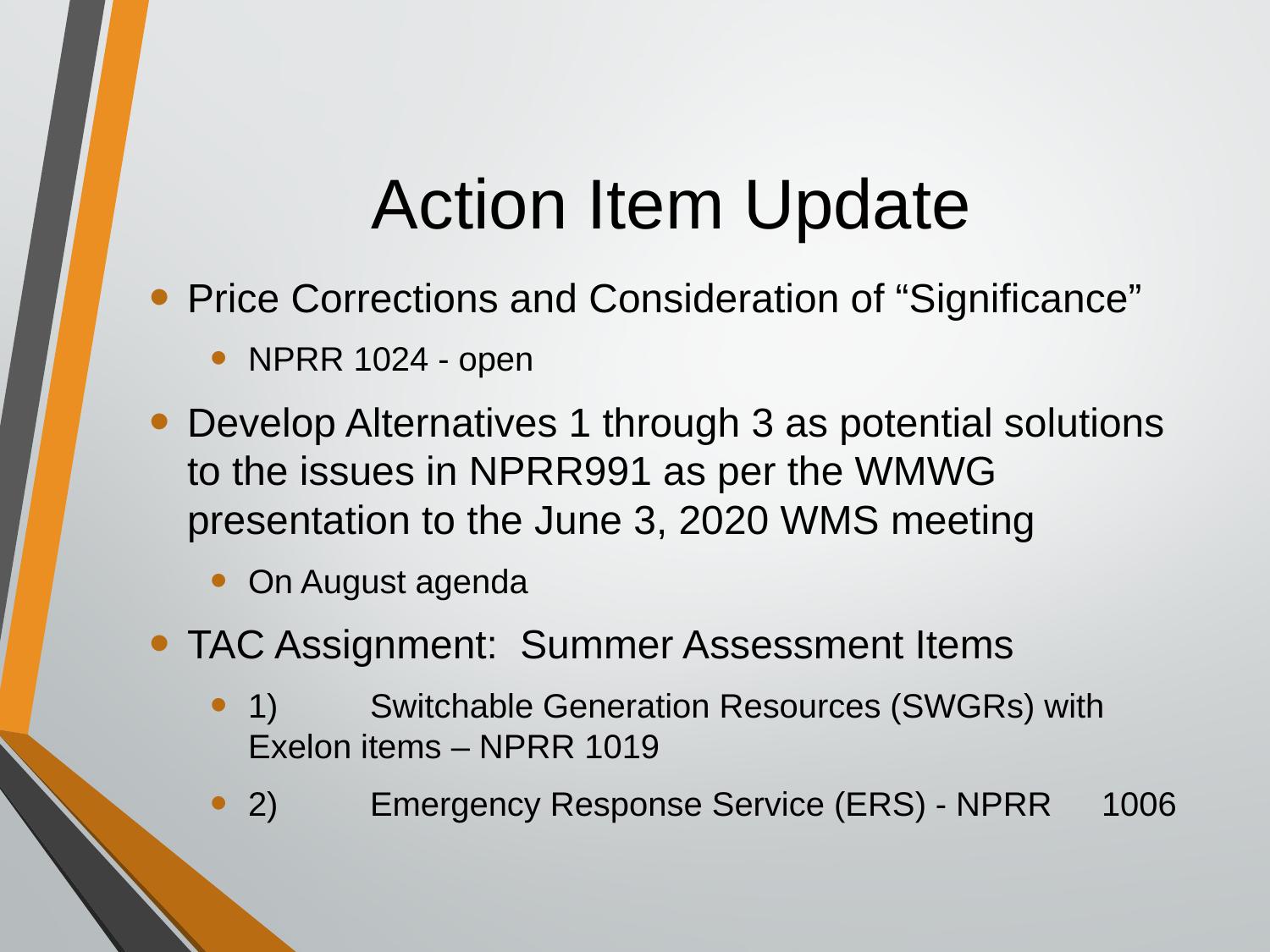

# Action Item Update
Price Corrections and Consideration of “Significance”
NPRR 1024 - open
Develop Alternatives 1 through 3 as potential solutions to the issues in NPRR991 as per the WMWG presentation to the June 3, 2020 WMS meeting
On August agenda
TAC Assignment:  Summer Assessment Items
1)	Switchable Generation Resources (SWGRs) with Exelon items – NPRR 1019
2)	Emergency Response Service (ERS) - NPRR	1006